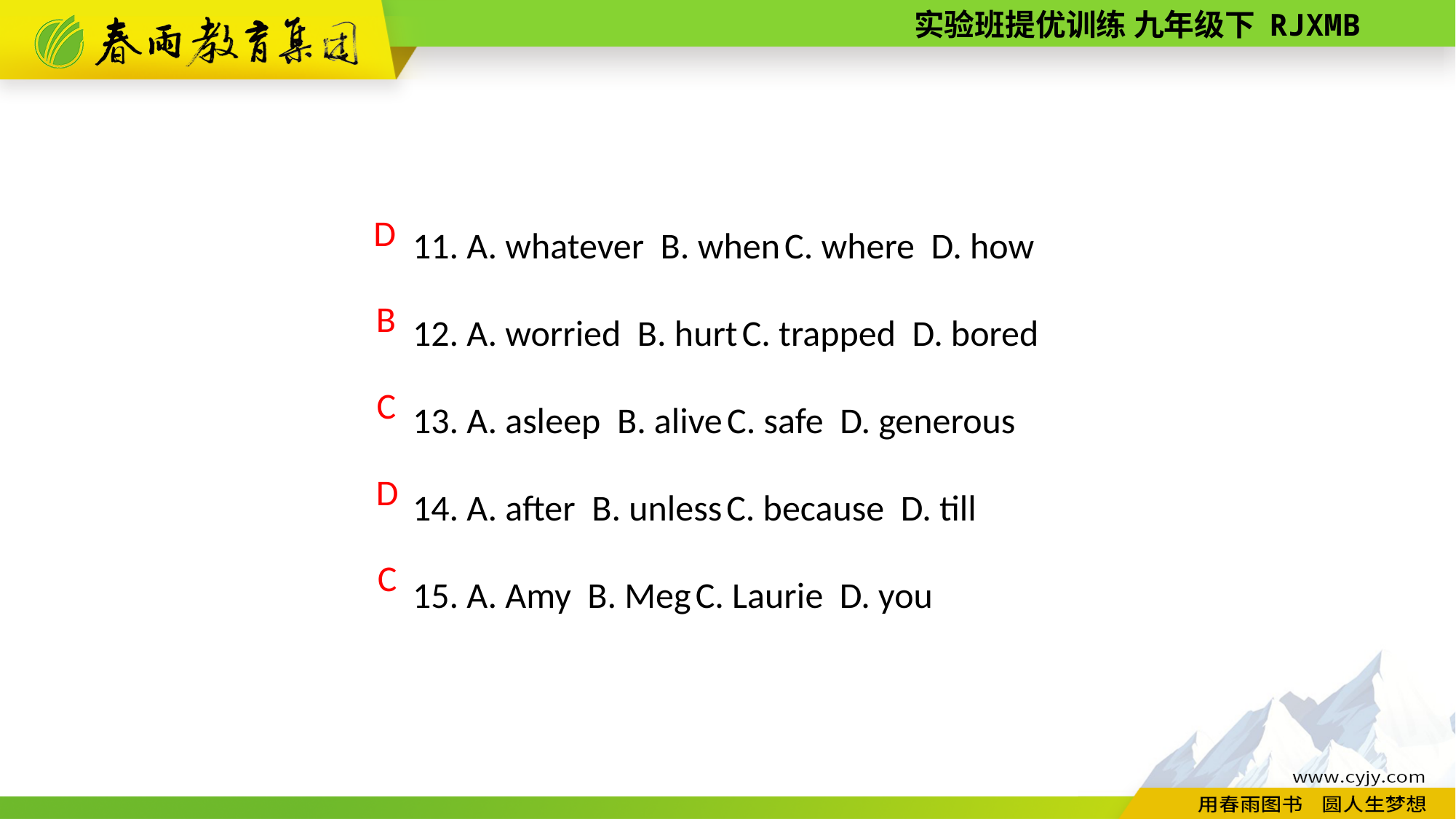

11. A. whatever  B. when C. where  D. how
12. A. worried  B. hurt C. trapped  D. bored
13. A. asleep  B. alive C. safe  D. generous
14. A. after  B. unless C. because  D. till
15. A. Amy  B. Meg C. Laurie  D. you
D
B
C
D
C